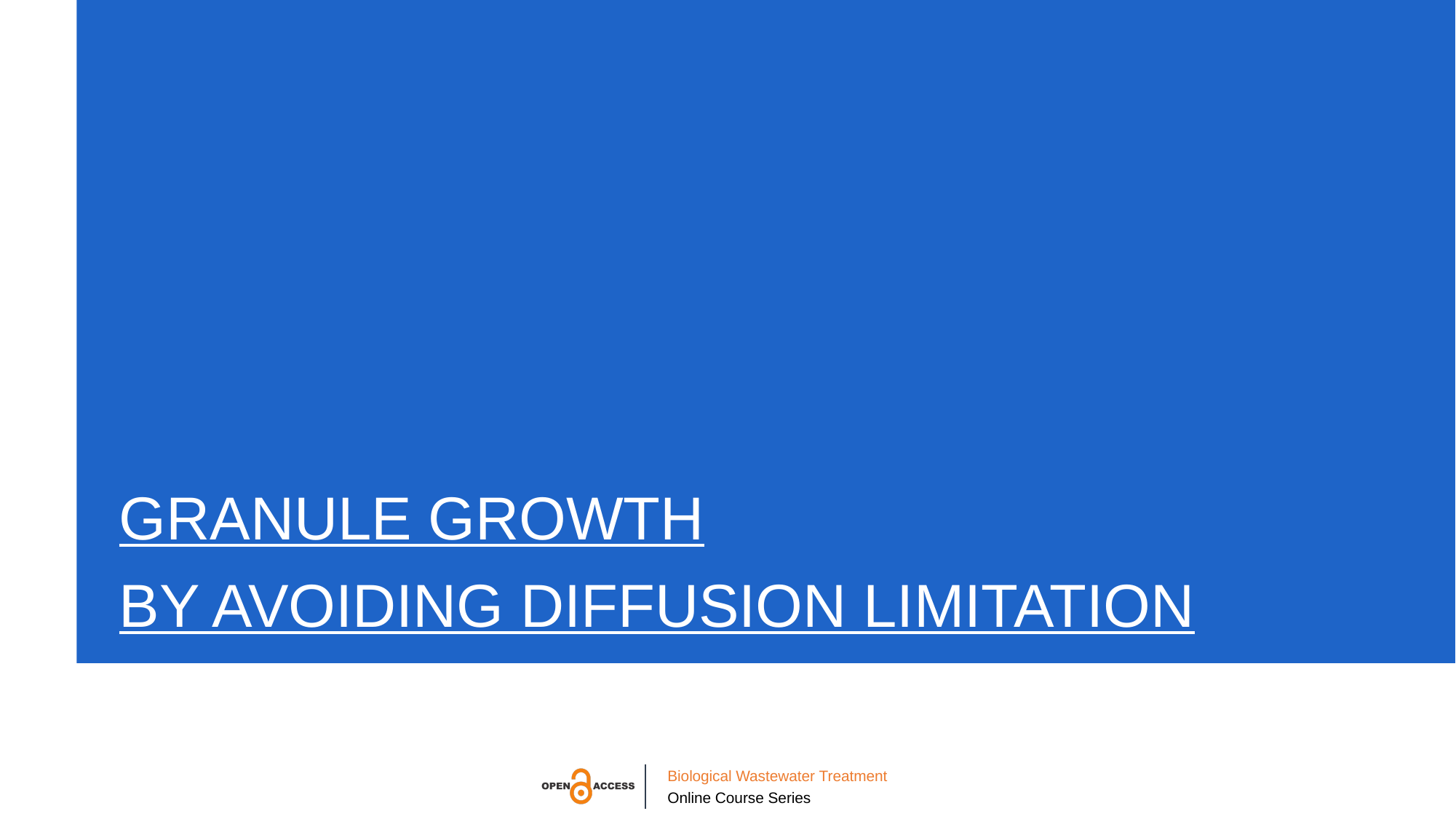

# granule growth by avoiding diffusion limitation